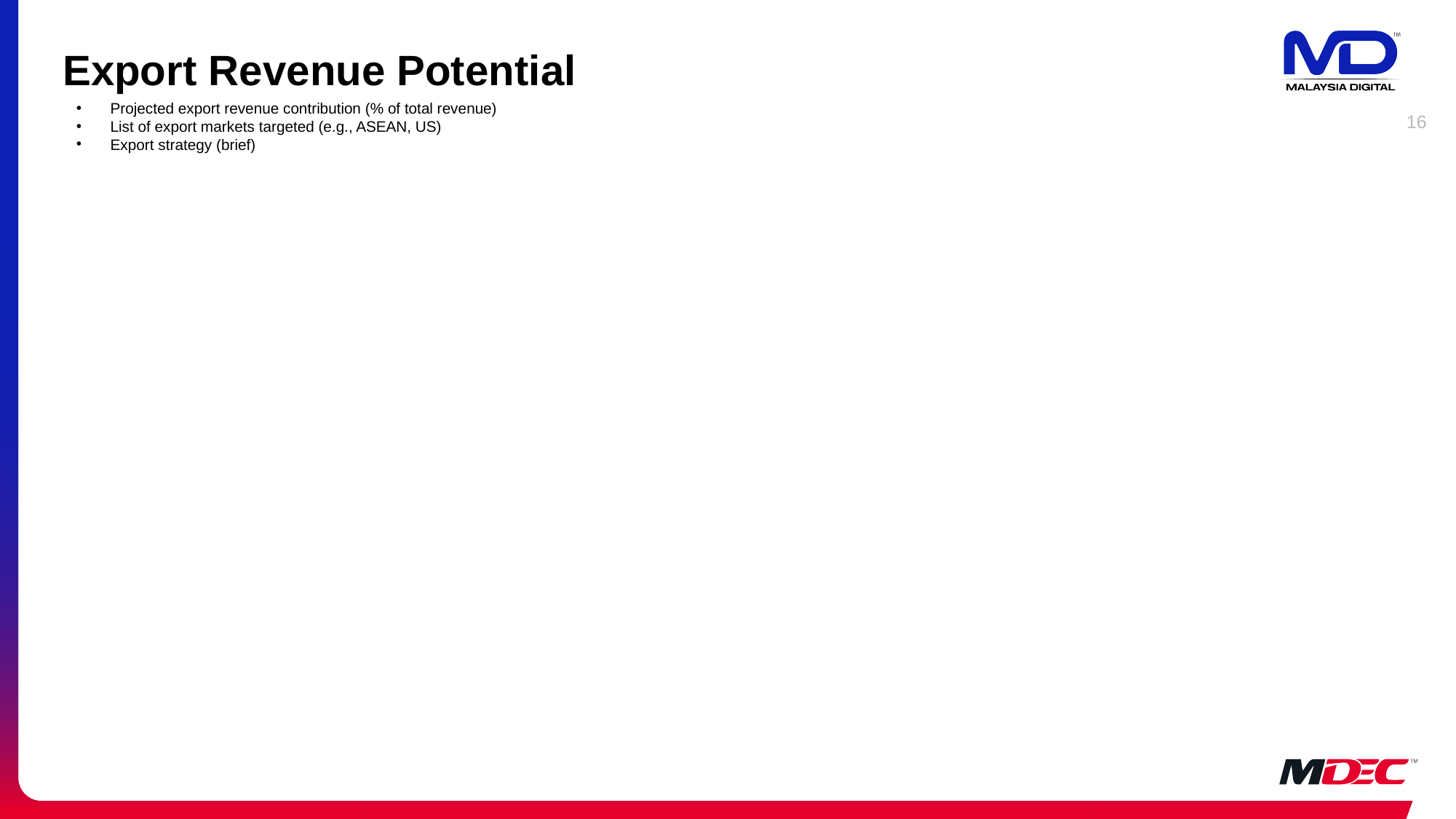

# Export Revenue Potential
Projected export revenue contribution (% of total revenue)
List of export markets targeted (e.g., ASEAN, US)
Export strategy (brief)
16